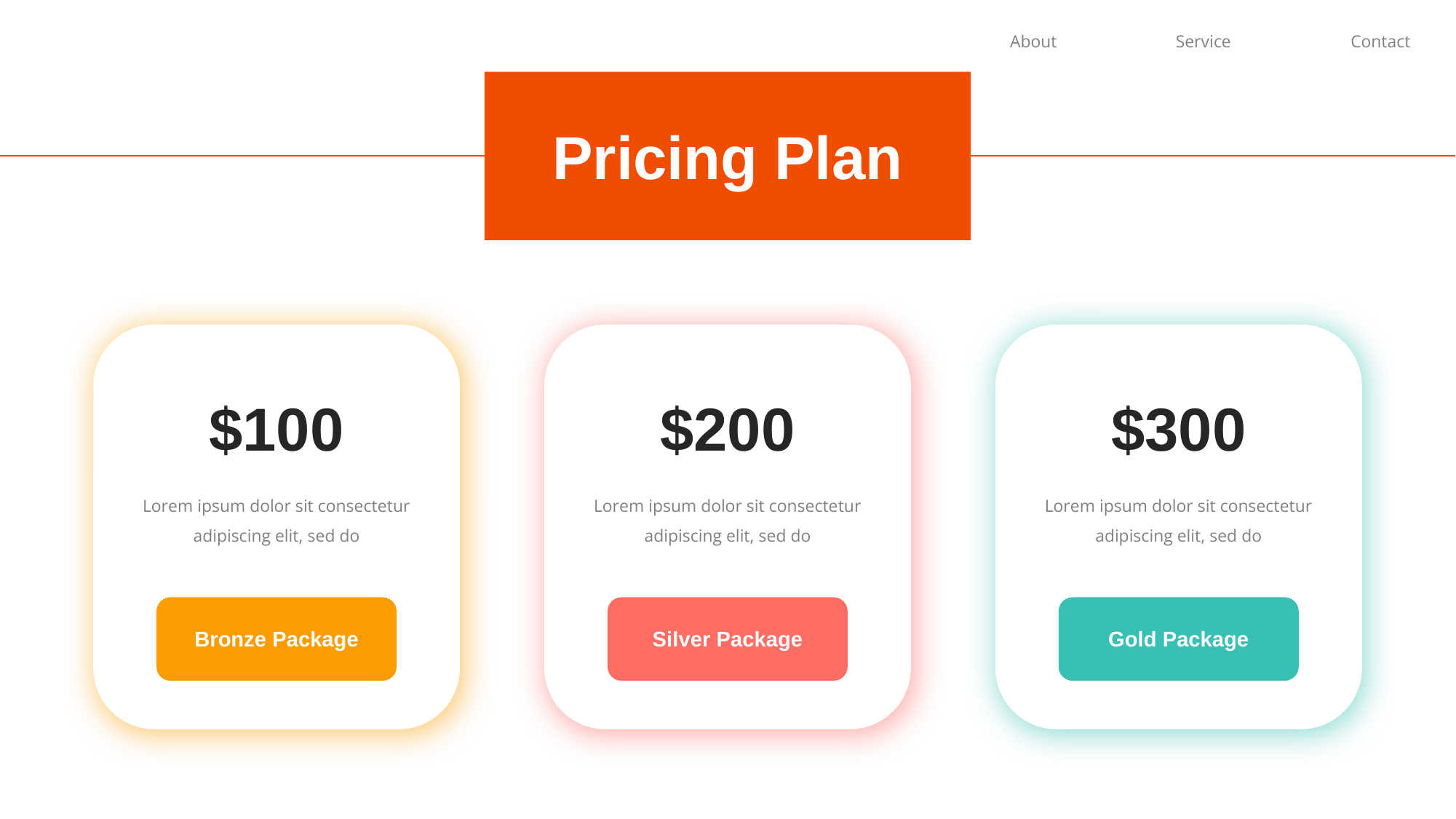

About
Service
Contact

Pricing Plan

$100
$200
$300
Lorem ipsum dolor sit consectetur adipiscing elit, sed do
Lorem ipsum dolor sit consectetur adipiscing elit, sed do
Lorem ipsum dolor sit consectetur adipiscing elit, sed do

Bronze Package
Silver Package
Gold Package